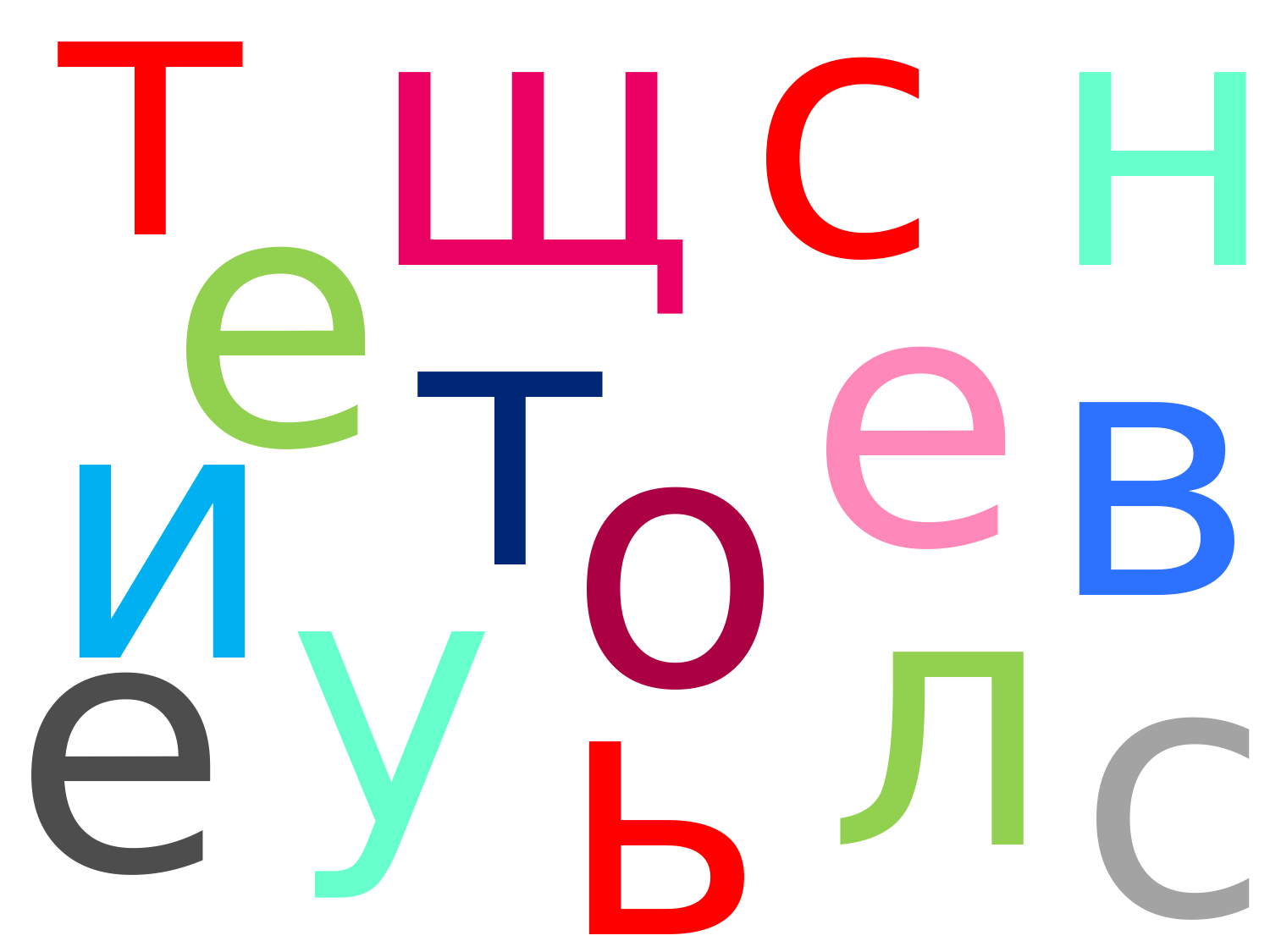

ти

с
щ
н
е
е
т
в
о
у
л
е
с
ь